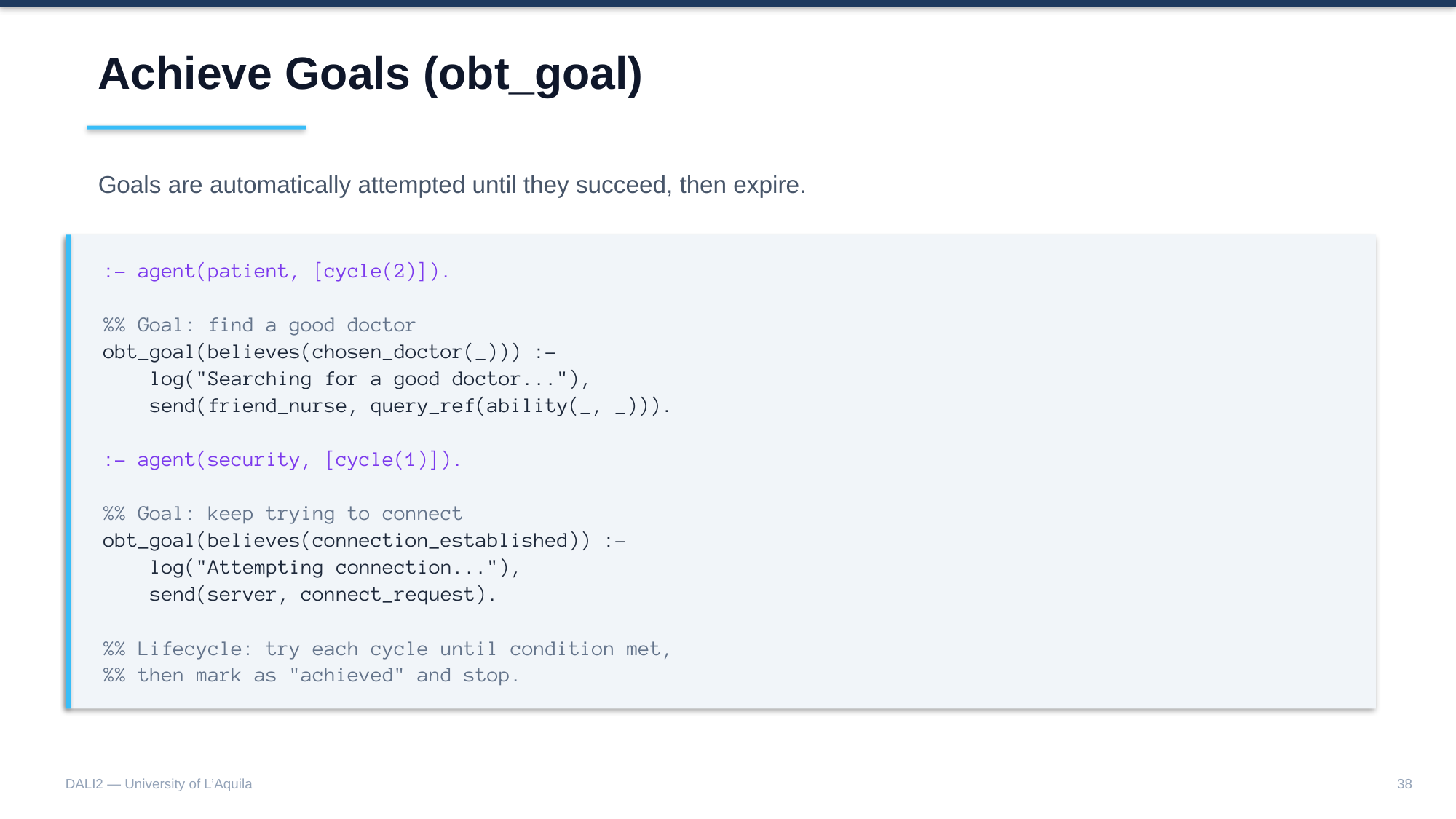

Achieve Goals (obt_goal)

Goals are automatically attempted until they succeed, then expire.

:- agent(patient, [cycle(2)]).

%% Goal: find a good doctor
obt_goal(believes(chosen_doctor(_))) :-
    log("Searching for a good doctor..."),
    send(friend_nurse, query_ref(ability(_, _))).

:- agent(security, [cycle(1)]).

%% Goal: keep trying to connect
obt_goal(believes(connection_established)) :-
    log("Attempting connection..."),
    send(server, connect_request).

%% Lifecycle: try each cycle until condition met,
%% then mark as "achieved" and stop.
DALI2 — University of L’Aquila
38